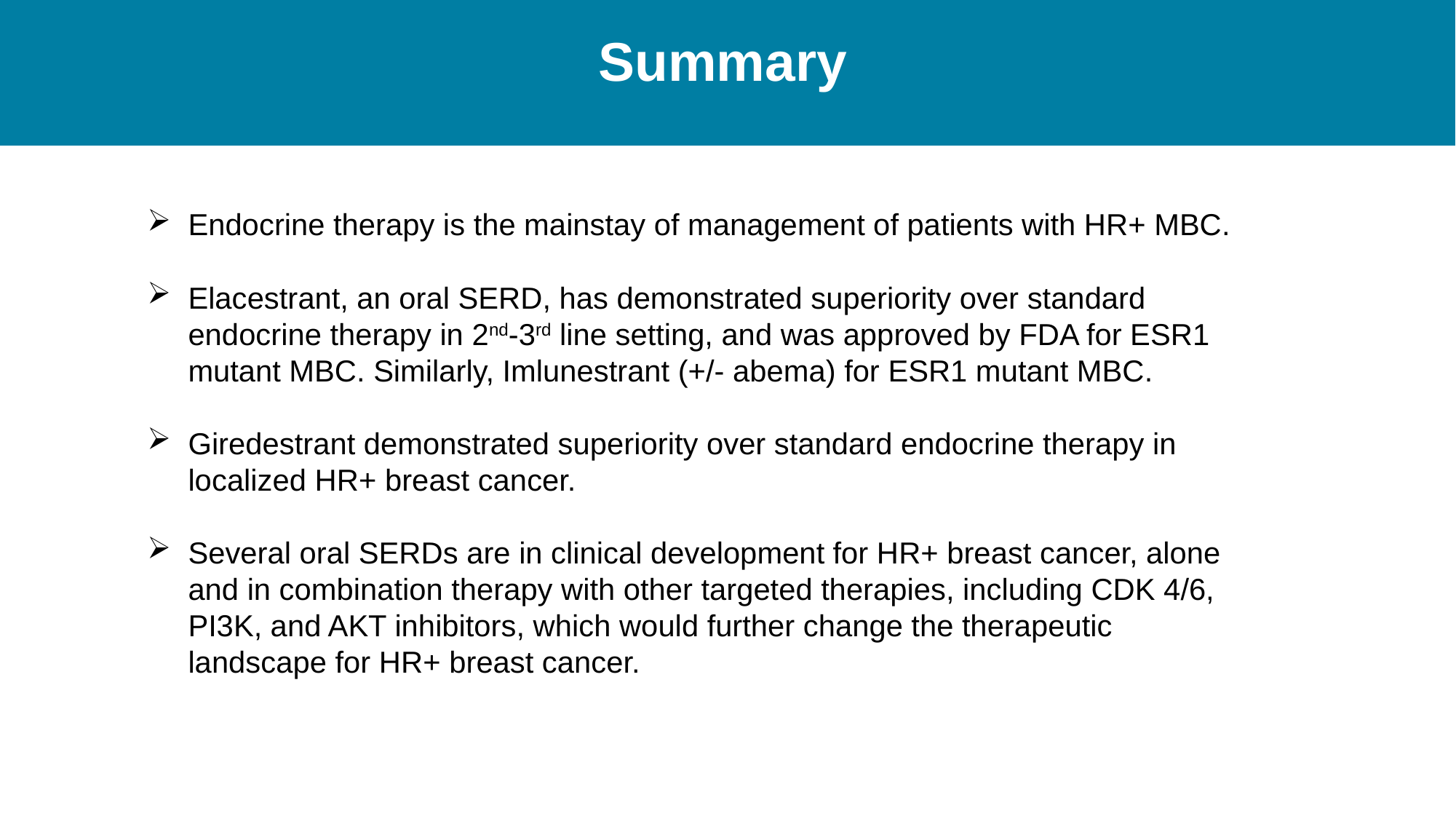

# Summary
Endocrine therapy is the mainstay of management of patients with HR+ MBC.

Elacestrant, an oral SERD, has demonstrated superiority over standard endocrine therapy in 2nd-3rd line setting, and was approved by FDA for ESR1 mutant MBC. Similarly, Imlunestrant (+/- abema) for ESR1 mutant MBC.

Giredestrant demonstrated superiority over standard endocrine therapy in localized HR+ breast cancer.

Several oral SERDs are in clinical development for HR+ breast cancer, alone and in combination therapy with other targeted therapies, including CDK 4/6, PI3K, and AKT inhibitors, which would further change the therapeutic landscape for HR+ breast cancer.